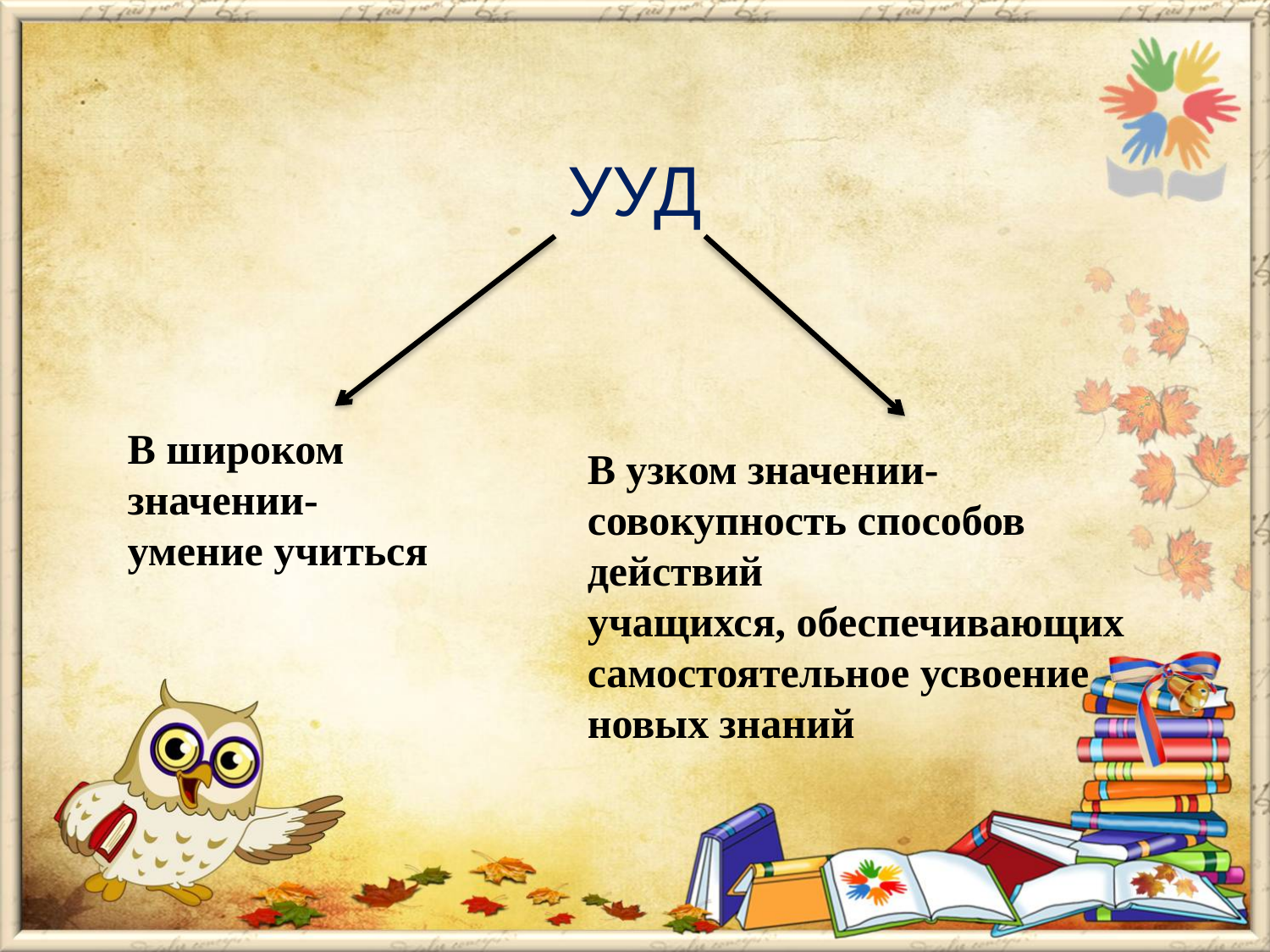

# УУД
В широком значении-
умение учиться
В узком значении-
совокупность способов действий
учащихся, обеспечивающих
самостоятельное усвоение
новых знаний